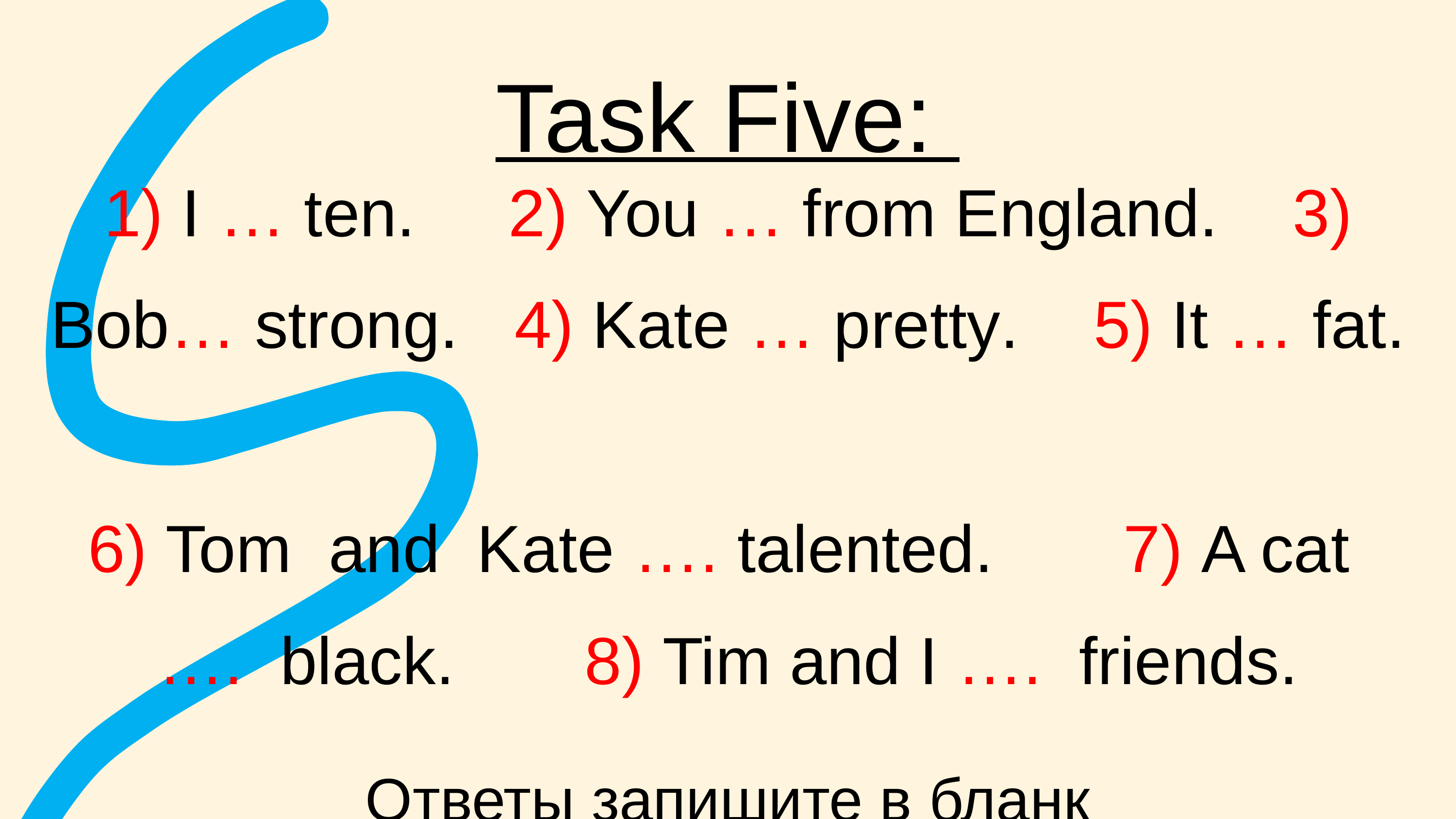

|  |
| --- |
| 1) I … ten. 2) You … from England. 3) Bob… strong. 4) Kate … pretty. 5) It … fat. 6) Tom and Kate …. talented. 7) A cat …. black. 8) Tim and I …. friends. Ответы запишите в бланк |
|  |
|  |
Task Five: